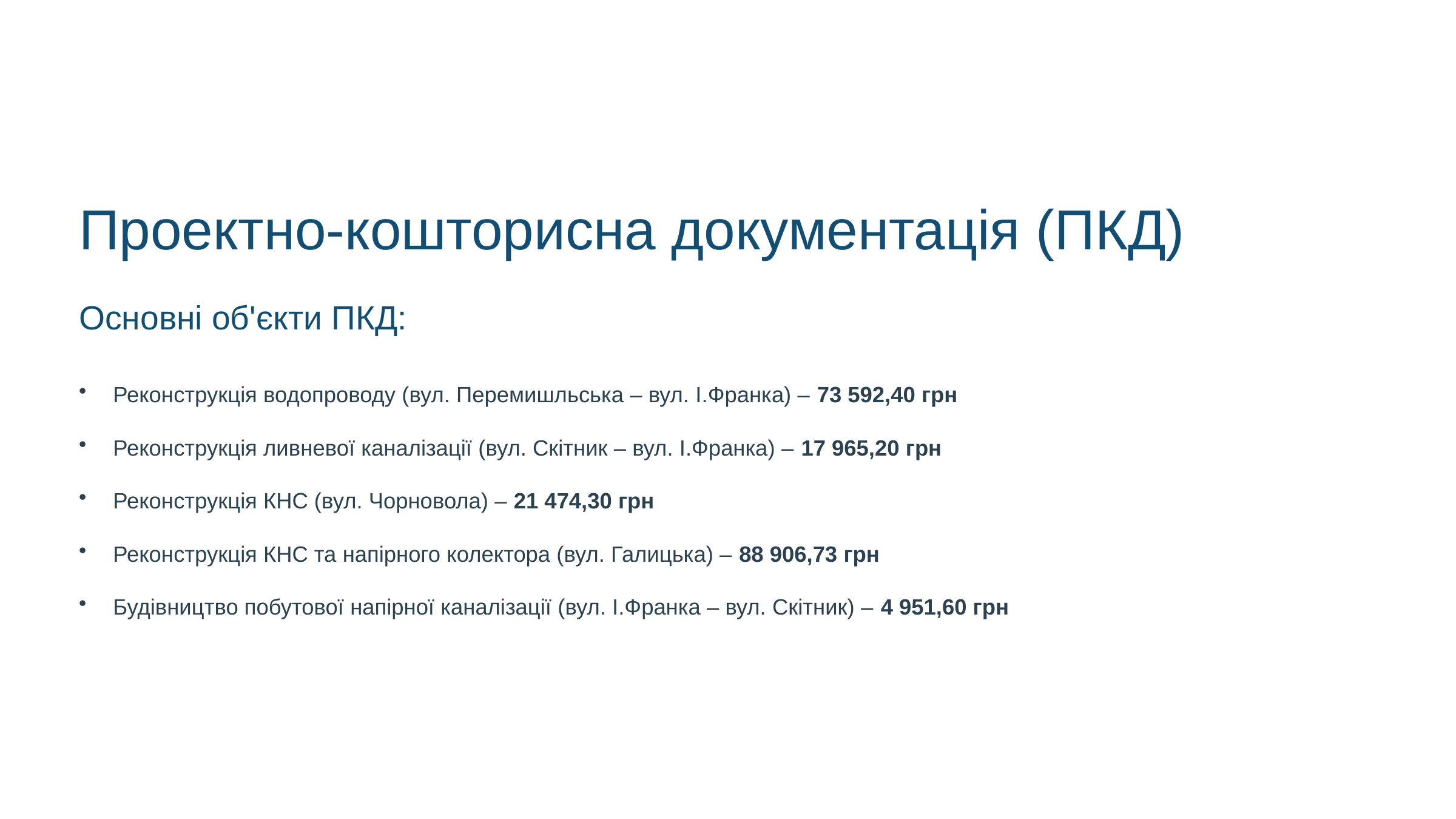

Проектно-кошторисна документація (ПКД)
Основні об'єкти ПКД:
Реконструкція водопроводу (вул. Перемишльська – вул. І.Франка) – 73 592,40 грн
Реконструкція ливневої каналізації (вул. Скітник – вул. І.Франка) – 17 965,20 грн
Реконструкція КНС (вул. Чорновола) – 21 474,30 грн
Реконструкція КНС та напірного колектора (вул. Галицька) – 88 906,73 грн
Будівництво побутової напірної каналізації (вул. І.Франка – вул. Скітник) – 4 951,60 грн